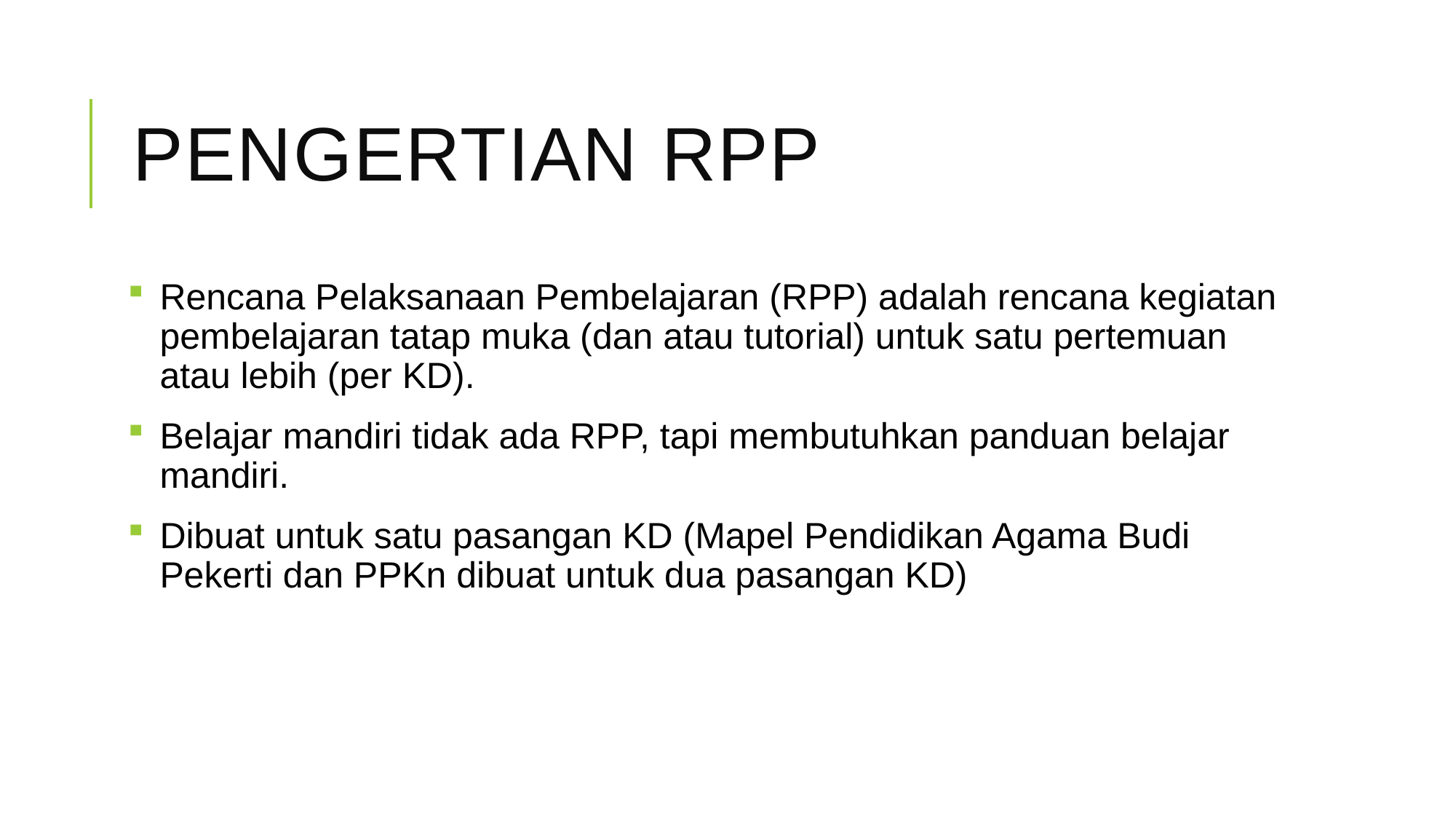

# Pengertian RPP
Rencana Pelaksanaan Pembelajaran (RPP) adalah rencana kegiatan pembelajaran tatap muka (dan atau tutorial) untuk satu pertemuan atau lebih (per KD).
Belajar mandiri tidak ada RPP, tapi membutuhkan panduan belajar mandiri.
Dibuat untuk satu pasangan KD (Mapel Pendidikan Agama Budi Pekerti dan PPKn dibuat untuk dua pasangan KD)